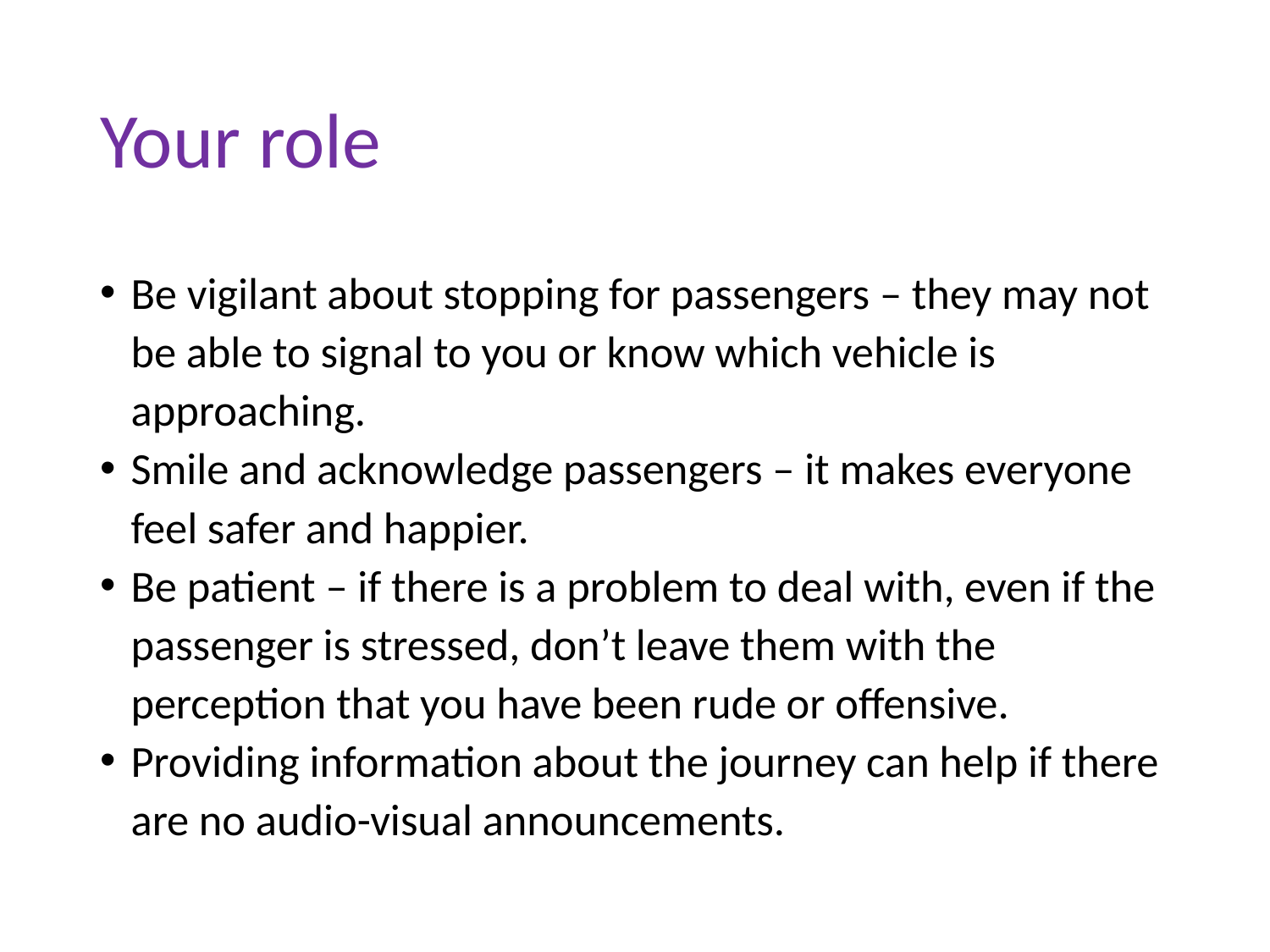

# Your role
Be vigilant about stopping for passengers – they may not be able to signal to you or know which vehicle is approaching.
Smile and acknowledge passengers – it makes everyone feel safer and happier.
Be patient – if there is a problem to deal with, even if the passenger is stressed, don’t leave them with the perception that you have been rude or offensive.
Providing information about the journey can help if there are no audio-visual announcements.